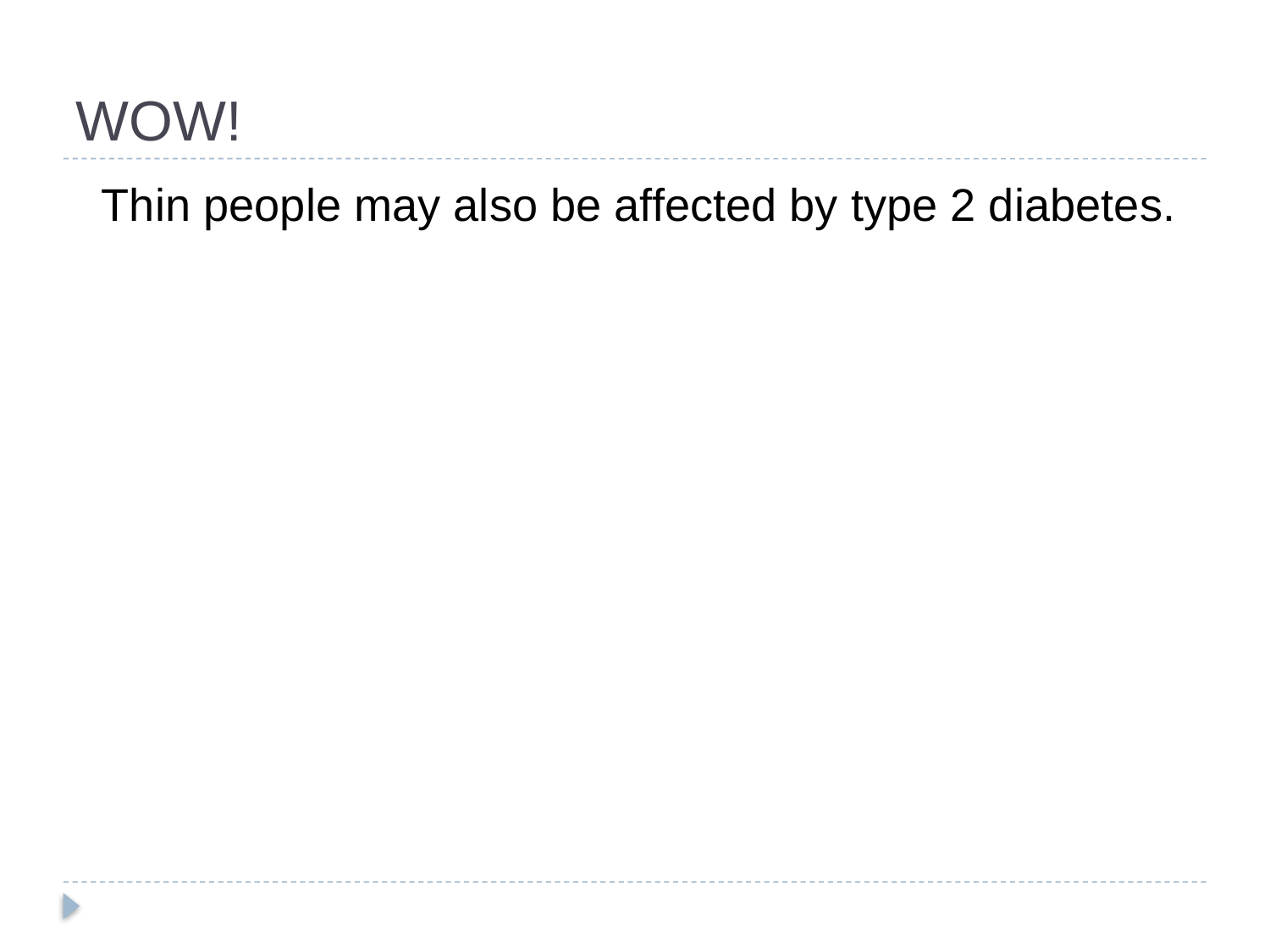

# WOW!
  Thin people may also be affected by type 2 diabetes.